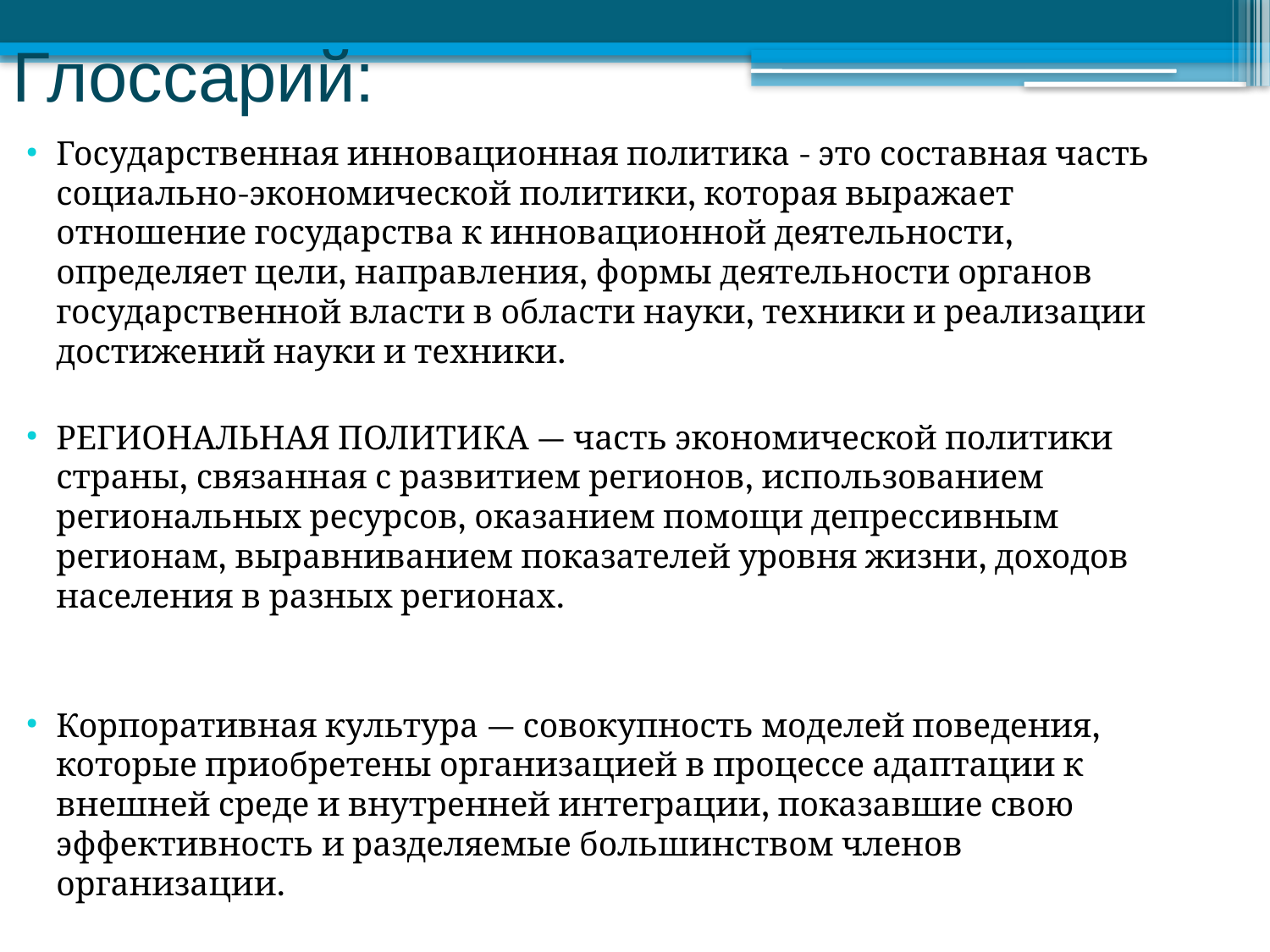

# Глоссарий:
Государственная инновационная политика - это составная часть социально-экономической политики, которая выражает отношение государства к инновационной деятельности, определяет цели, направления, формы деятельности органов государственной власти в области науки, техники и реализации достижений науки и техники.

РЕГИОНАЛЬНАЯ ПОЛИТИКА — часть экономической политики страны, связанная с развитием регионов, использованием региональных ресурсов, оказанием помощи депрессивным регионам, выравниванием показателей уровня жизни, доходов населения в разных регионах.

Корпоративная культура — совокупность моделей поведения, которые приобретены организацией в процессе адаптации к внешней среде и внутренней интеграции, показавшие свою эффективность и разделяемые большинством членов организации.